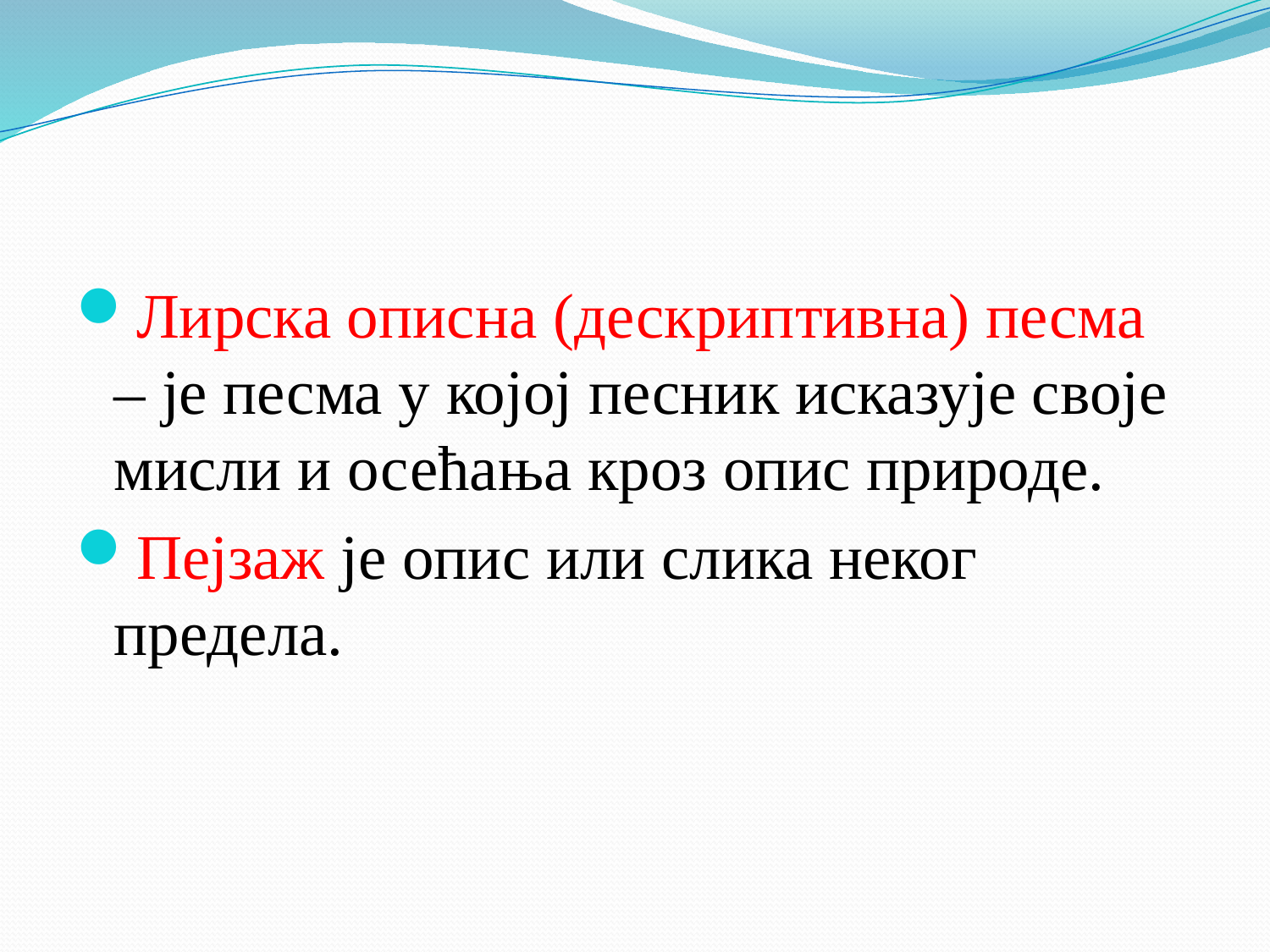

#
Лирска описна (дескриптивна) песма – је песма у којој песник исказује своје мисли и осећања кроз опис природе.
Пејзаж је опис или слика неког предела.